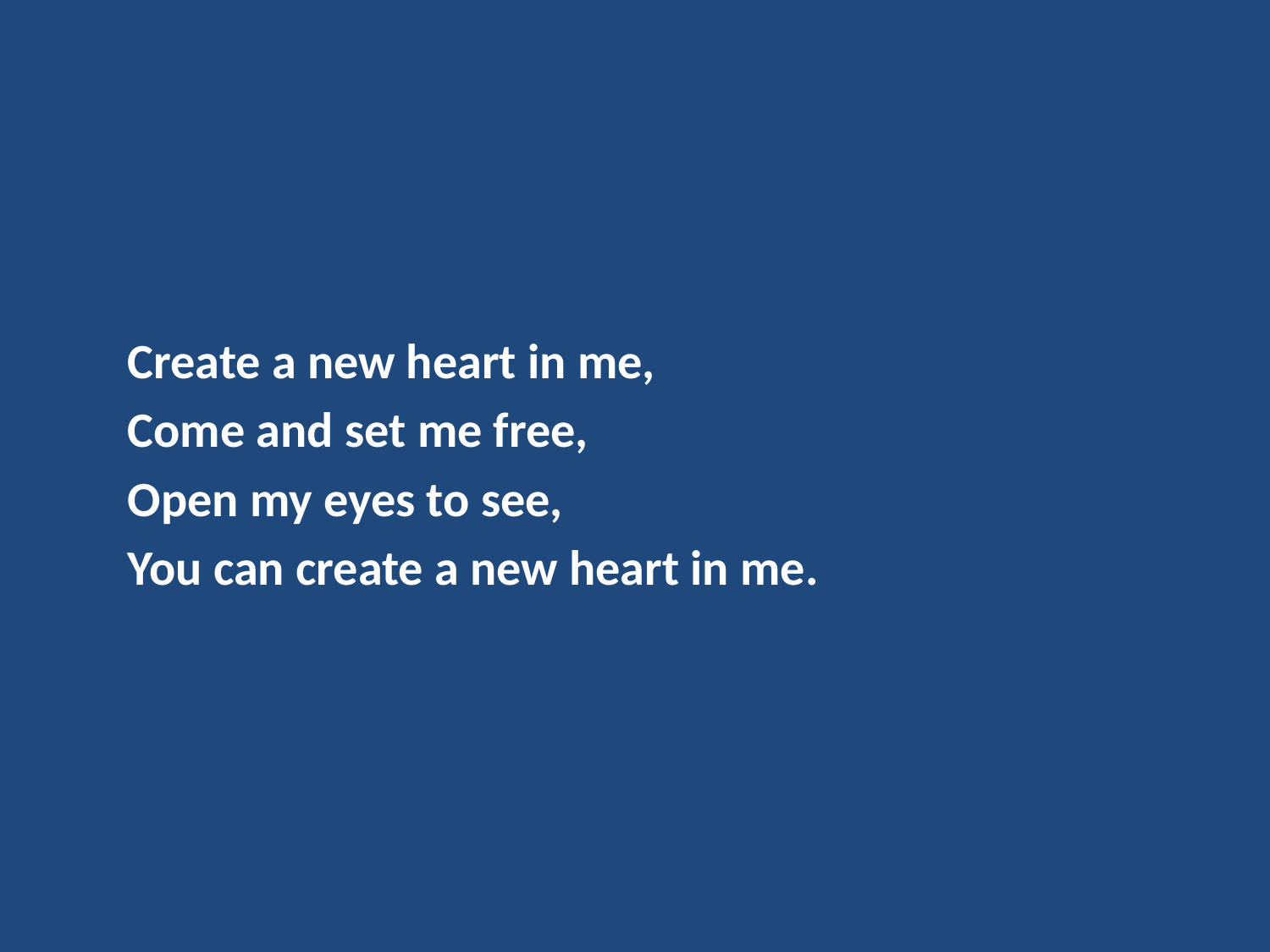

Create a new heart in me,
Come and set me free,
Open my eyes to see,
You can create a new heart in me.